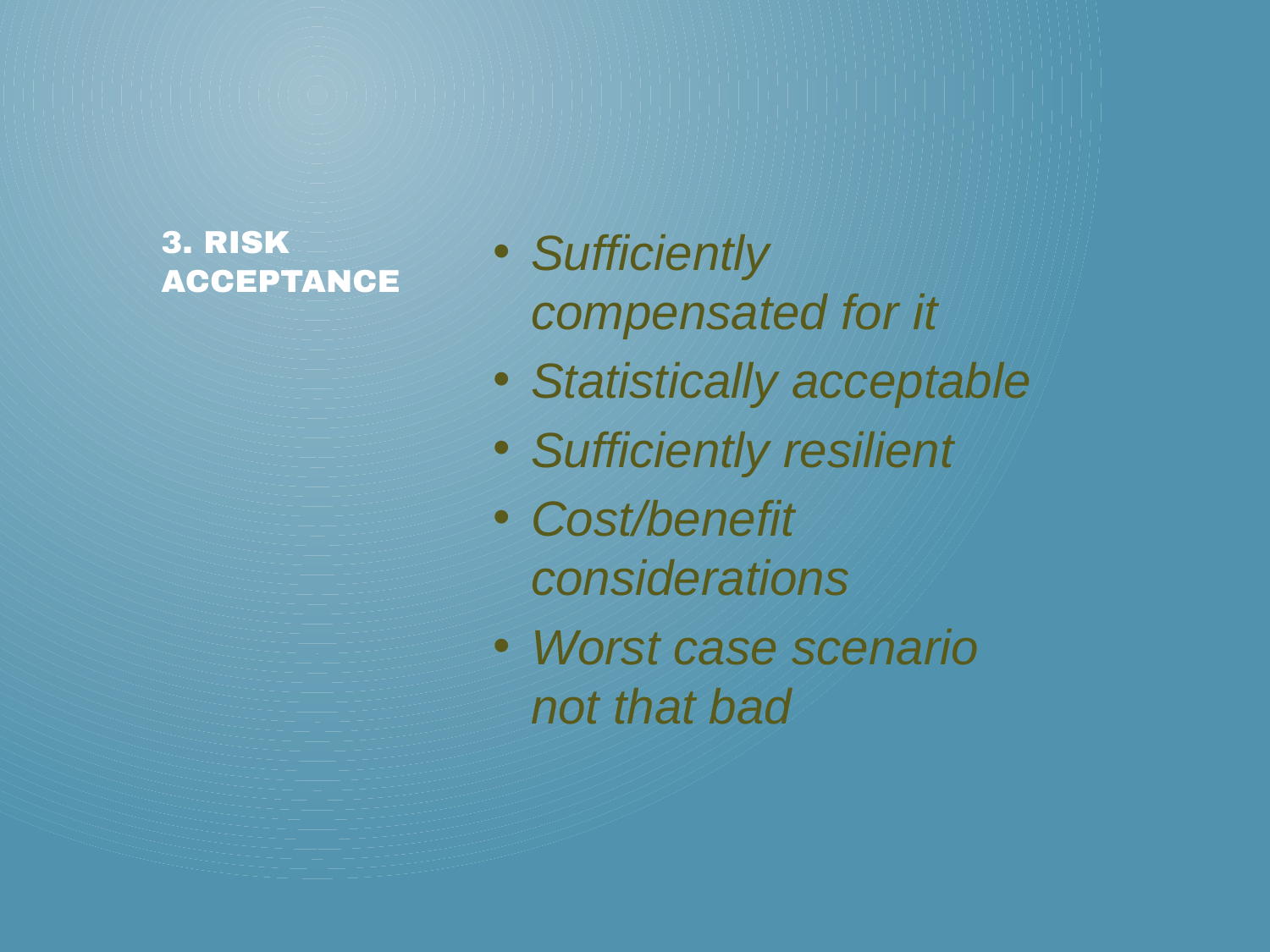

Sufficiently compensated for it
Statistically acceptable
Sufficiently resilient
Cost/benefit considerations
Worst case scenario not that bad
# 3. Risk acceptance